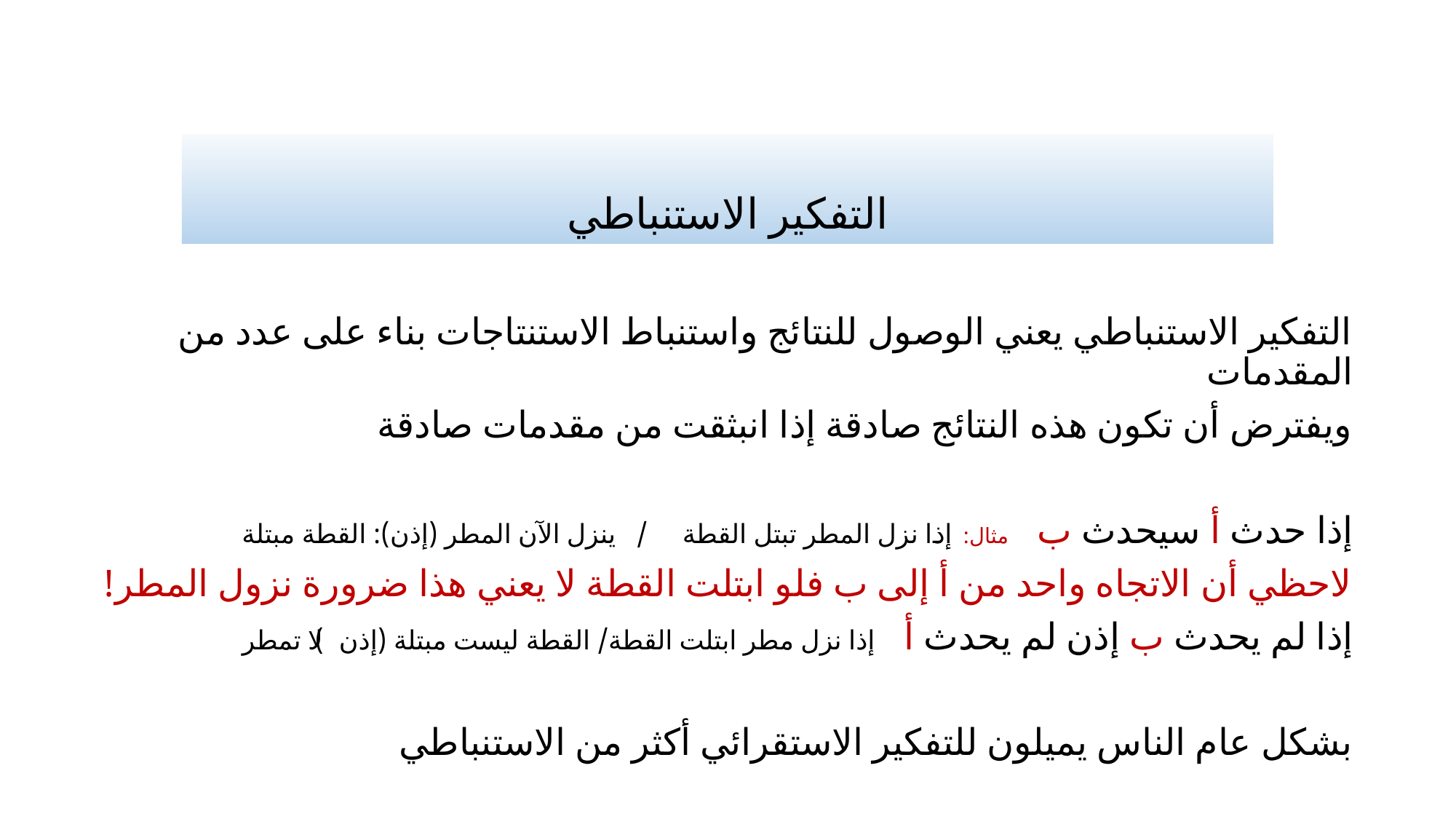

# التفكير الاستنباطي
التفكير الاستنباطي يعني الوصول للنتائج واستنباط الاستنتاجات بناء على عدد من المقدمات
ويفترض أن تكون هذه النتائج صادقة إذا انبثقت من مقدمات صادقة

إذا حدث أ سيحدث ب   مثال:  إذا نزل المطر تبتل القطة     /   ينزل الآن المطر (إذن): القطة مبتلة
لاحظي أن الاتجاه واحد من أ إلى ب فلو ابتلت القطة لا يعني هذا ضرورة نزول المطر!
إذا لم يحدث ب إذن لم يحدث أ   إذا نزل مطر ابتلت القطة/ القطة ليست مبتلة (إذن) لا تمطر

بشكل عام الناس يميلون للتفكير الاستقرائي أكثر من الاستنباطي